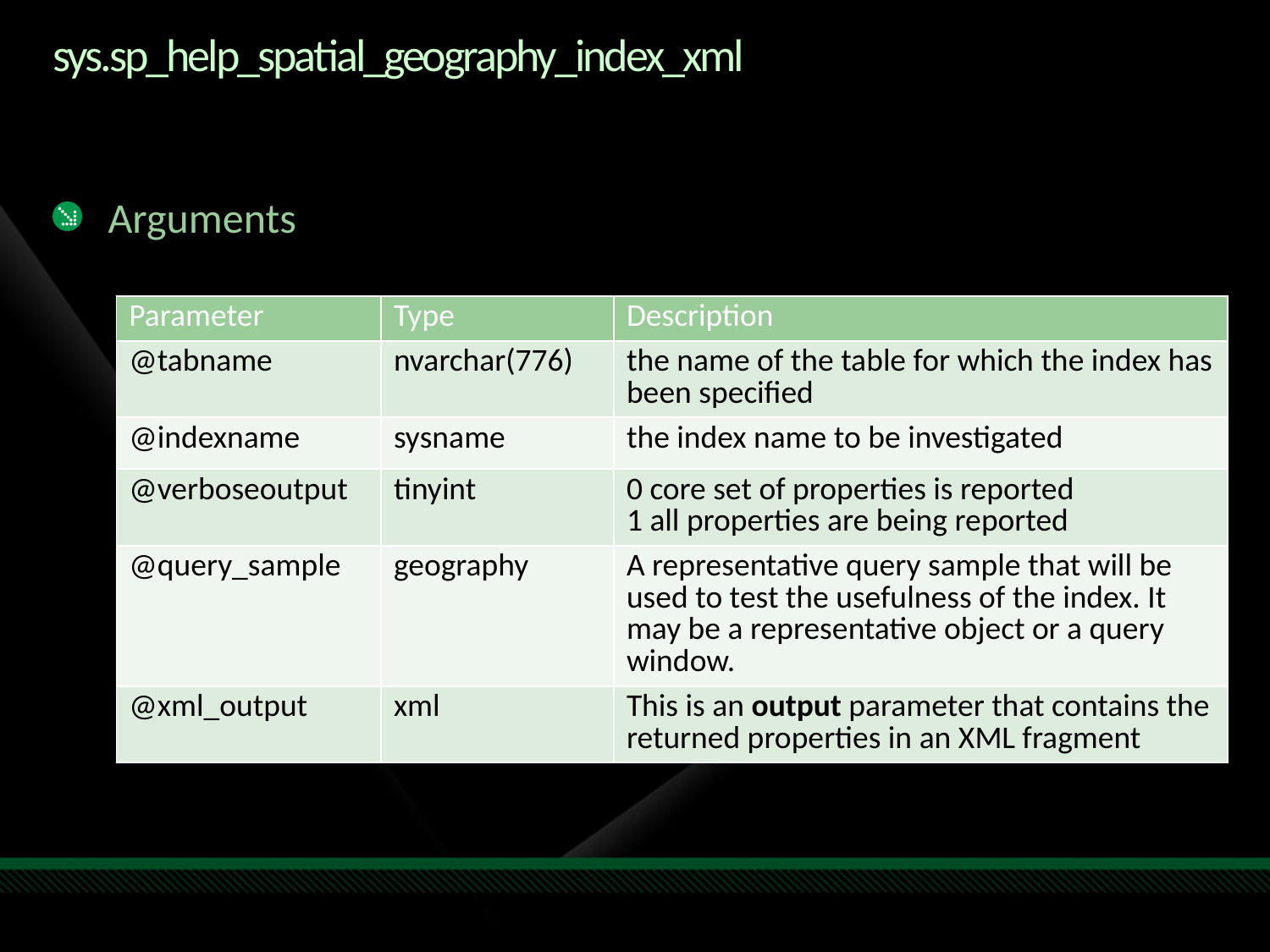

# sys.sp_help_spatial_geography_index_xml
Arguments

| Parameter | Type | Description |
| --- | --- | --- |
| @tabname | nvarchar(776) | the name of the table for which the index has been specified |
| @indexname | sysname | the index name to be investigated |
| @verboseoutput | tinyint | 0 core set of properties is reported 1 all properties are being reported |
| @query\_sample | geography | A representative query sample that will be used to test the usefulness of the index. It may be a representative object or a query window. |
| @xml\_output | xml | This is an output parameter that contains the returned properties in an XML fragment |